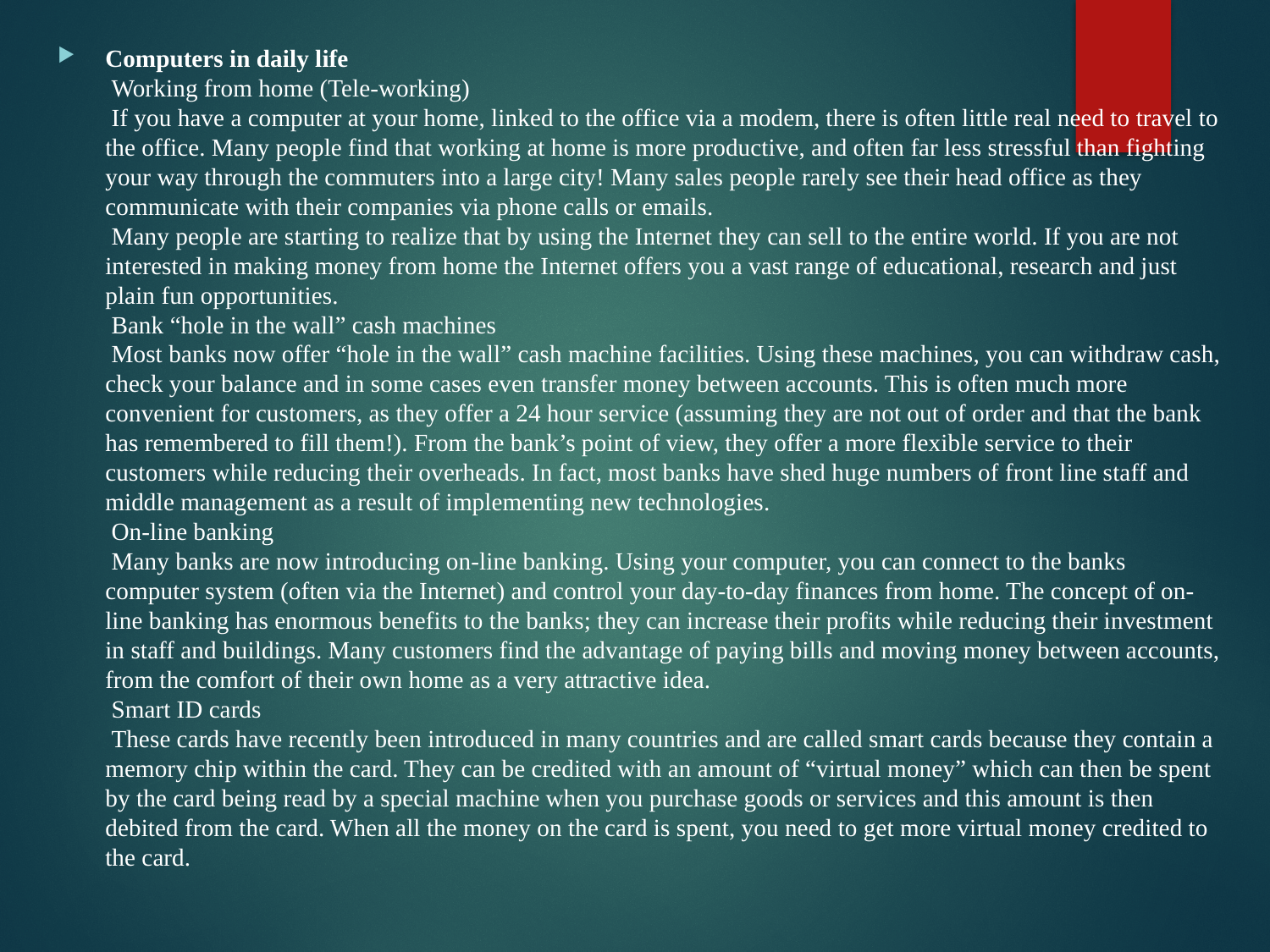

Computers in daily life
 Working from home (Tele-working)
 If you have a computer at your home, linked to the office via a modem, there is often little real need to travel to the office. Many people find that working at home is more productive, and often far less stressful than fighting your way through the commuters into a large city! Many sales people rarely see their head office as they communicate with their companies via phone calls or emails.
 Many people are starting to realize that by using the Internet they can sell to the entire world. If you are not interested in making money from home the Internet offers you a vast range of educational, research and just plain fun opportunities.
 Bank “hole in the wall” cash machines
 Most banks now offer “hole in the wall” cash machine facilities. Using these machines, you can withdraw cash, check your balance and in some cases even transfer money between accounts. This is often much more convenient for customers, as they offer a 24 hour service (assuming they are not out of order and that the bank has remembered to fill them!). From the bank’s point of view, they offer a more flexible service to their customers while reducing their overheads. In fact, most banks have shed huge numbers of front line staff and middle management as a result of implementing new technologies.
 On-line banking
 Many banks are now introducing on-line banking. Using your computer, you can connect to the banks computer system (often via the Internet) and control your day-to-day finances from home. The concept of on-line banking has enormous benefits to the banks; they can increase their profits while reducing their investment in staff and buildings. Many customers find the advantage of paying bills and moving money between accounts, from the comfort of their own home as a very attractive idea.
 Smart ID cards
 These cards have recently been introduced in many countries and are called smart cards because they contain a memory chip within the card. They can be credited with an amount of “virtual money” which can then be spent by the card being read by a special machine when you purchase goods or services and this amount is then debited from the card. When all the money on the card is spent, you need to get more virtual money credited to the card.